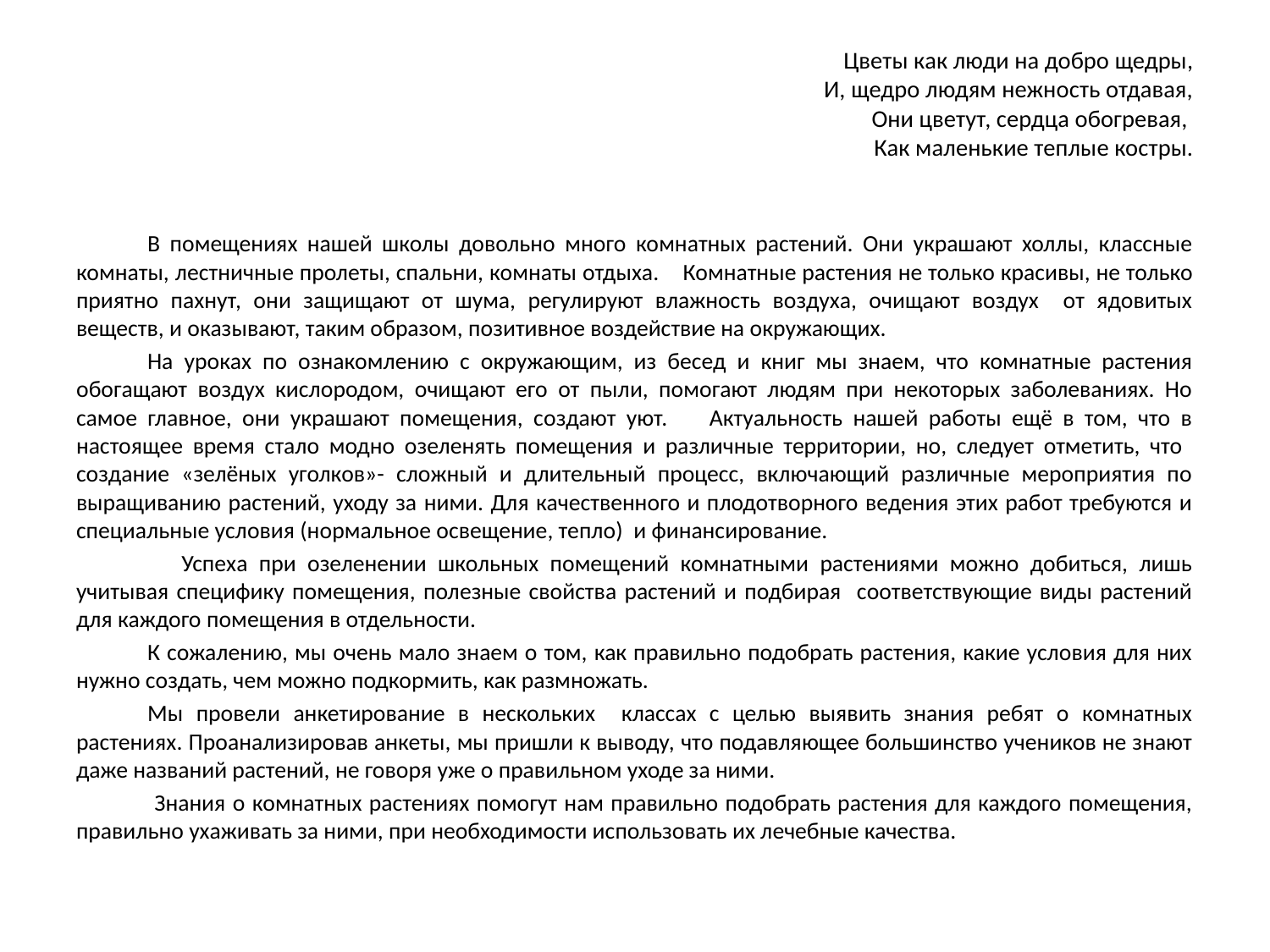

# Цветы как люди на добро щедры, И, щедро людям нежность отдавая, Они цветут, сердца обогревая, Как маленькие теплые костры.
В помещениях нашей школы довольно много комнатных растений. Они украшают холлы, классные комнаты, лестничные пролеты, спальни, комнаты отдыха. 	Комнатные растения не только красивы, не только приятно пахнут, они защищают от шума, регулируют влажность воздуха, очищают воздух  от ядовитых веществ, и оказывают, таким образом, позитивное воздействие на окружающих.
На уроках по ознакомлению с окружающим, из бесед и книг мы знаем, что комнатные растения обогащают воздух кислородом, очищают его от пыли, помогают людям при некоторых заболеваниях. Но самое главное, они украшают помещения, создают уют.    Актуальность нашей работы ещё в том, что в настоящее время стало модно озеленять помещения и различные территории, но, следует отметить, что  создание «зелёных уголков»- сложный и длительный процесс, включающий различные мероприятия по выращиванию растений, уходу за ними. Для качественного и плодотворного ведения этих работ требуются и специальные условия (нормальное освещение, тепло)  и финансирование.
   Успеха при озеленении школьных помещений комнатными растениями можно добиться, лишь учитывая специфику помещения, полезные свойства растений и подбирая  соответствующие виды растений для каждого помещения в отдельности.
К сожалению, мы очень мало знаем о том, как правильно подобрать растения, какие условия для них нужно создать, чем можно подкормить, как размножать.
Мы провели анкетирование в нескольких  классах с целью выявить знания ребят о комнатных растениях. Проанализировав анкеты, мы пришли к выводу, что подавляющее большинство учеников не знают даже названий растений, не говоря уже о правильном уходе за ними.
 Знания о комнатных растениях помогут нам правильно подобрать растения для каждого помещения, правильно ухаживать за ними, при необходимости использовать их лечебные качества.